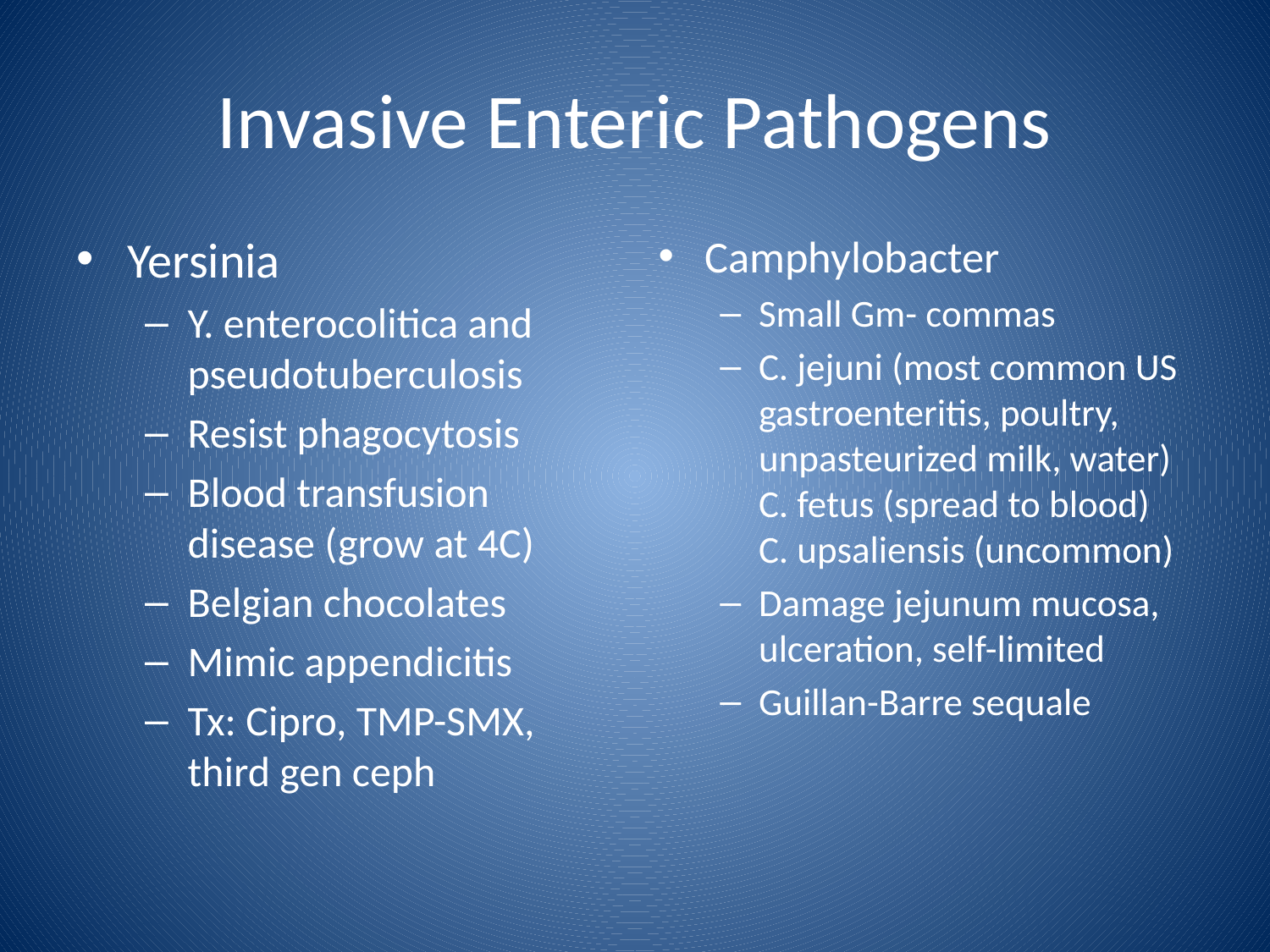

# Invasive Enteric Pathogens
Yersinia
Y. enterocolitica and pseudotuberculosis
Resist phagocytosis
Blood transfusion disease (grow at 4C)
Belgian chocolates
Mimic appendicitis
Tx: Cipro, TMP-SMX, third gen ceph
Camphylobacter
Small Gm- commas
C. jejuni (most common US gastroenteritis, poultry, unpasteurized milk, water)
C. fetus (spread to blood)
C. upsaliensis (uncommon)
Damage jejunum mucosa, ulceration, self-limited
Guillan-Barre sequale